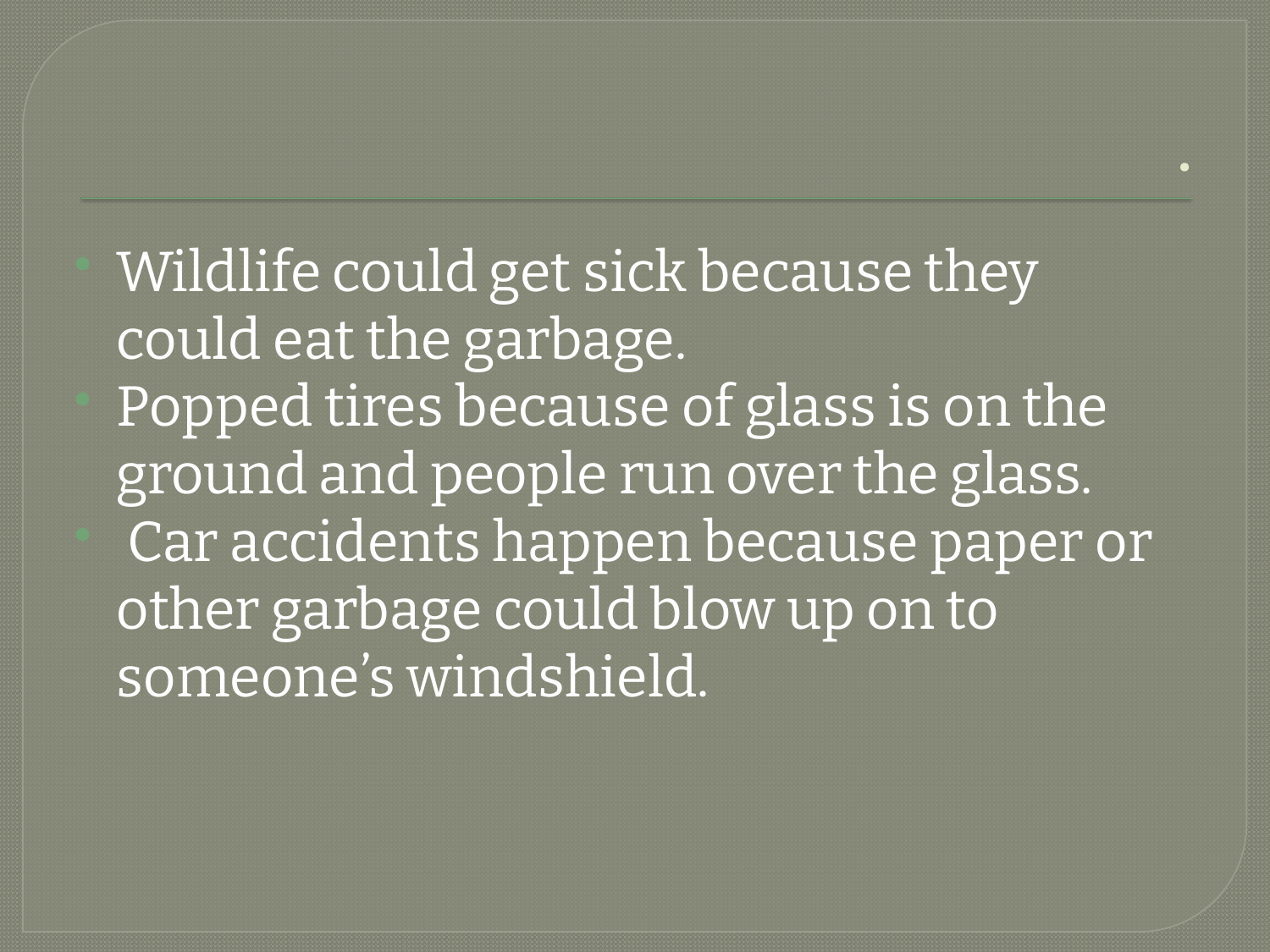

# .
Wildlife could get sick because they could eat the garbage.
Popped tires because of glass is on the ground and people run over the glass.
 Car accidents happen because paper or other garbage could blow up on to someone’s windshield.